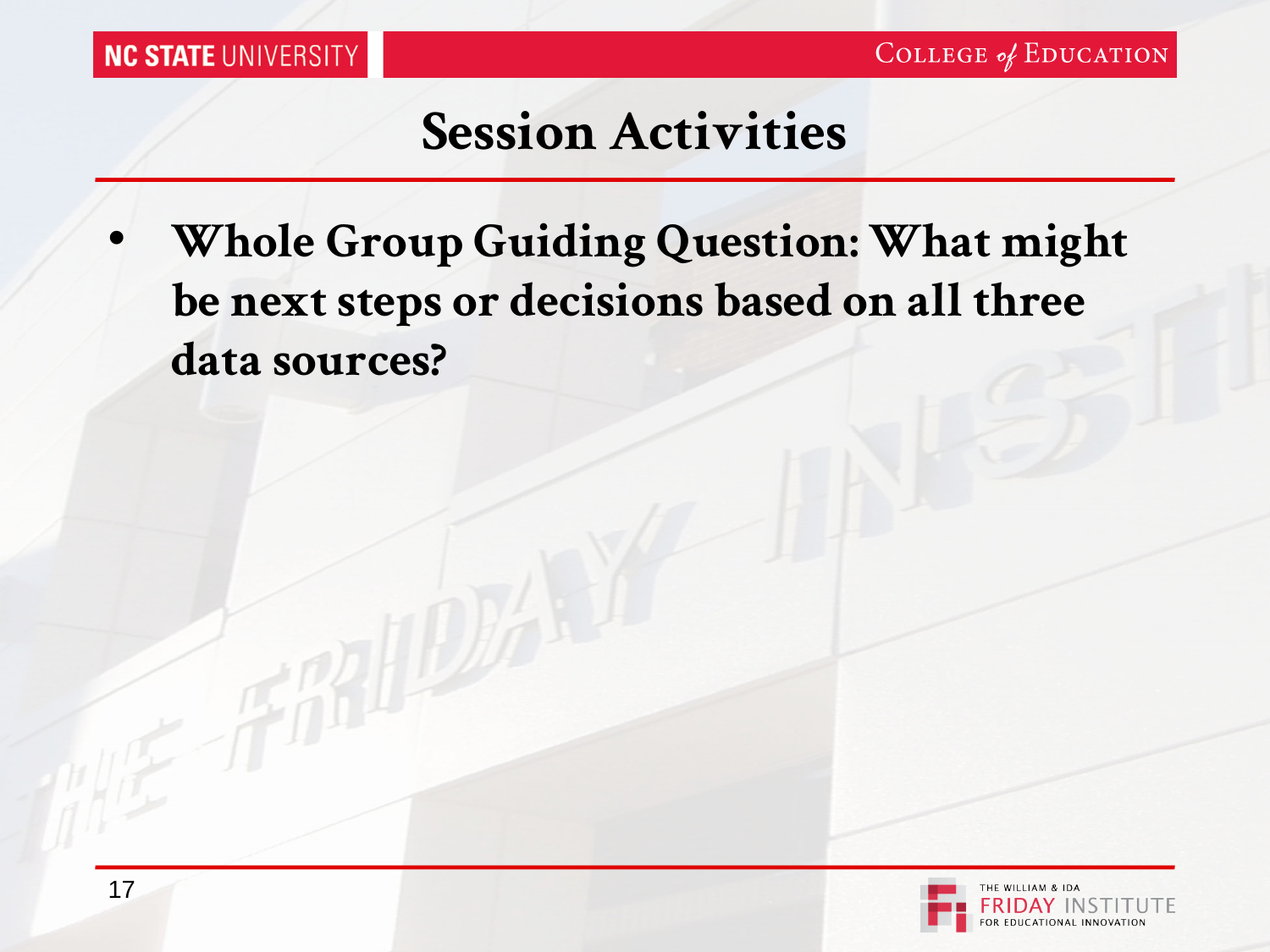

# Session Activities
Whole Group Guiding Question: What might be next steps or decisions based on all three data sources?
17